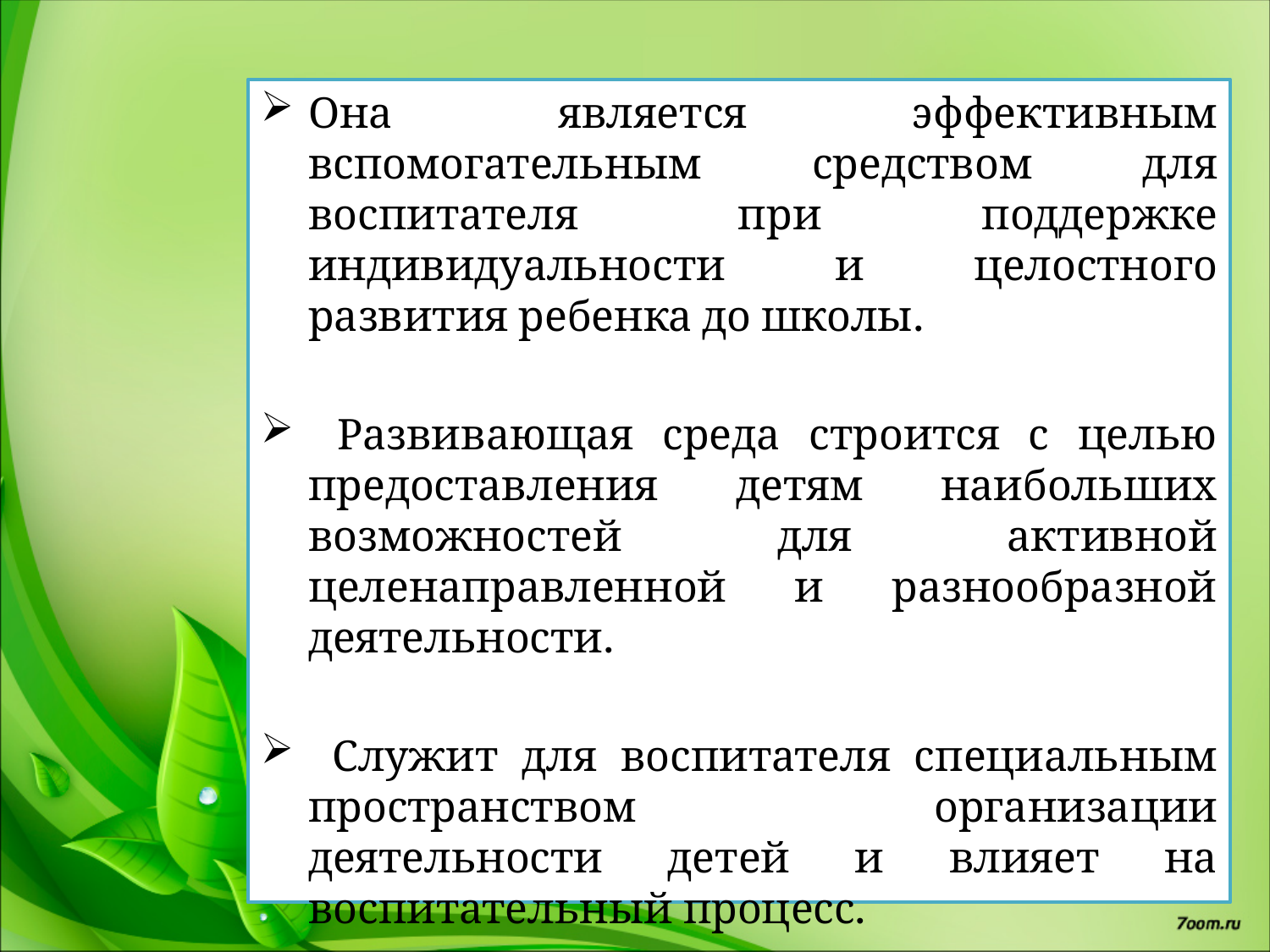

Она является эффективным вспомогательным средством для воспитателя при поддержке индивидуальности и целостного развития ребенка до школы.

 Развивающая среда строится с целью предоставления детям наибольших возможностей для активной целенаправленной и разнообразной деятельности.

 Служит для воспитателя специальным пространством организации деятельности детей и влияет на воспитательный процесс.